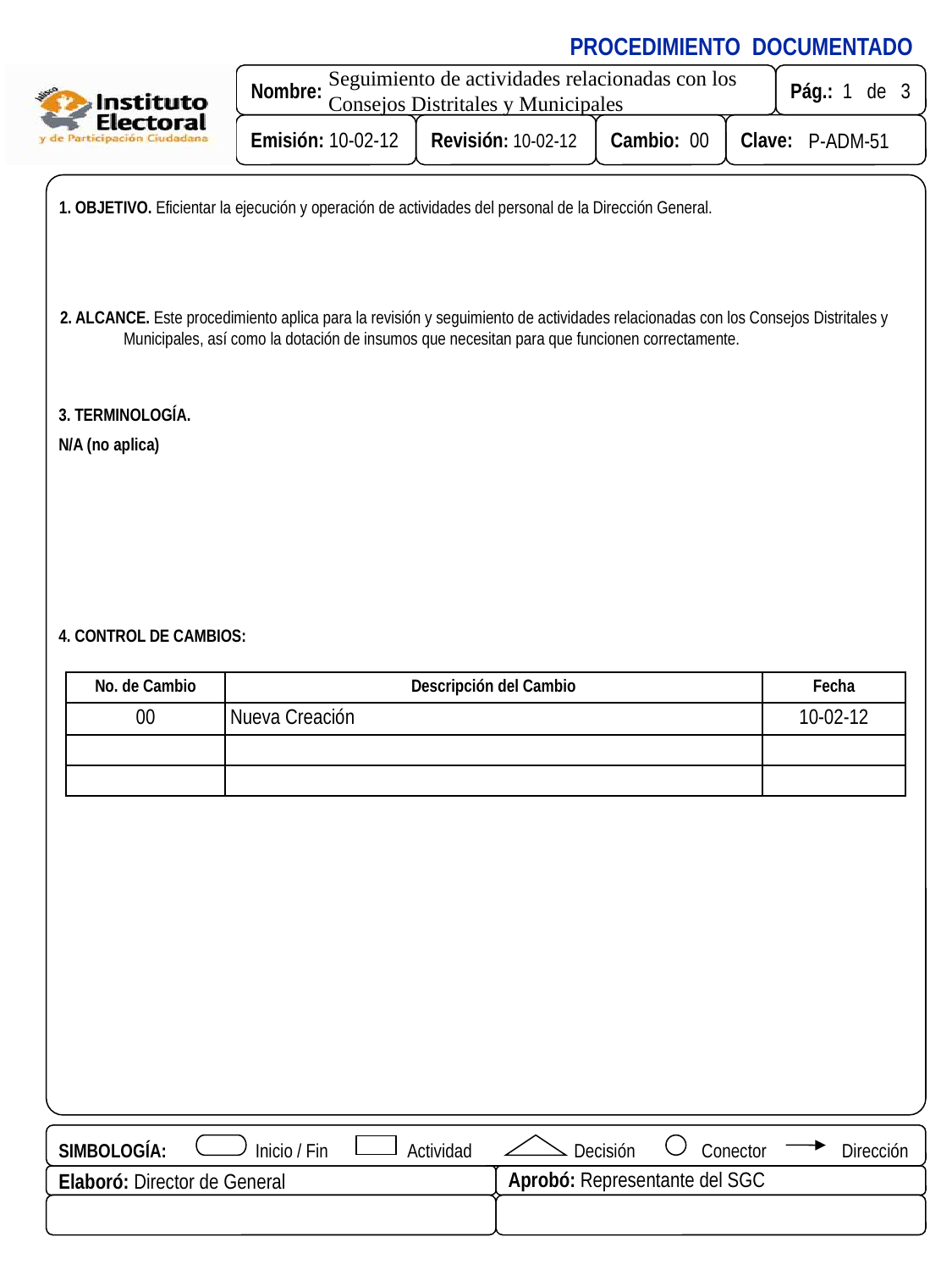

1. OBJETIVO. Eficientar la ejecución y operación de actividades del personal de la Dirección General.
2. ALCANCE. Este procedimiento aplica para la revisión y seguimiento de actividades relacionadas con los Consejos Distritales y Municipales, así como la dotación de insumos que necesitan para que funcionen correctamente.
3. TERMINOLOGÍA.
N/A (no aplica)
4. CONTROL DE CAMBIOS:
| No. de Cambio | Descripción del Cambio | Fecha |
| --- | --- | --- |
| 00 | Nueva Creación | 10-02-12 |
|  |  |  |
|  |  |  |